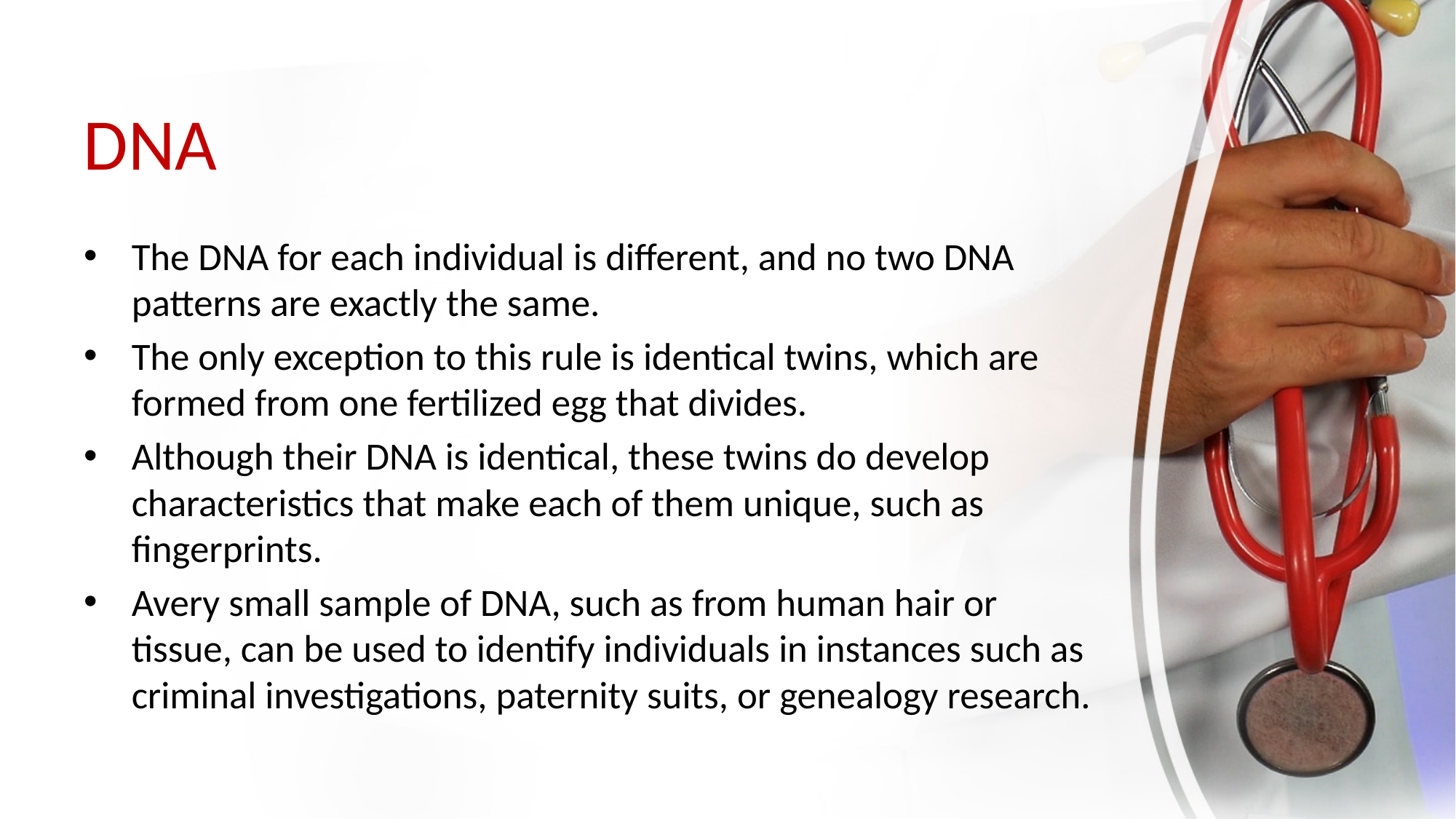

# DNA
The DNA for each individual is different, and no two DNA patterns are exactly the same.
The only exception to this rule is identical twins, which are formed from one fertilized egg that divides.
Although their DNA is identical, these twins do develop characteristics that make each of them unique, such as fingerprints.
Avery small sample of DNA, such as from human hair or tissue, can be used to identify individuals in instances such as criminal investigations, paternity suits, or genealogy research.